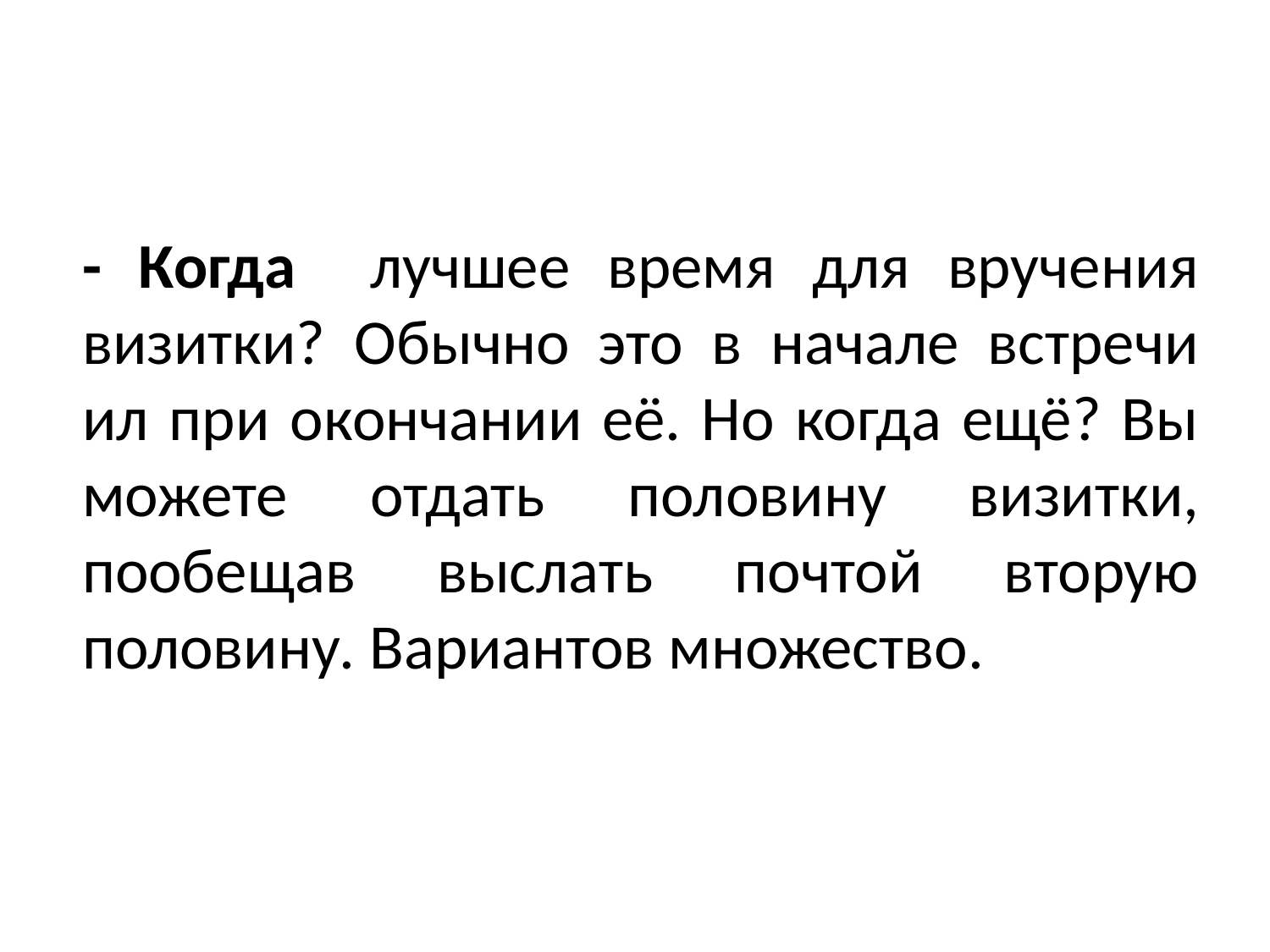

- Когда  лучшее время для вручения визитки? Обычно это в начале встречи ил при окончании её. Но когда ещё? Вы можете отдать половину визитки, пообещав выслать почтой вторую половину. Вариантов множество.